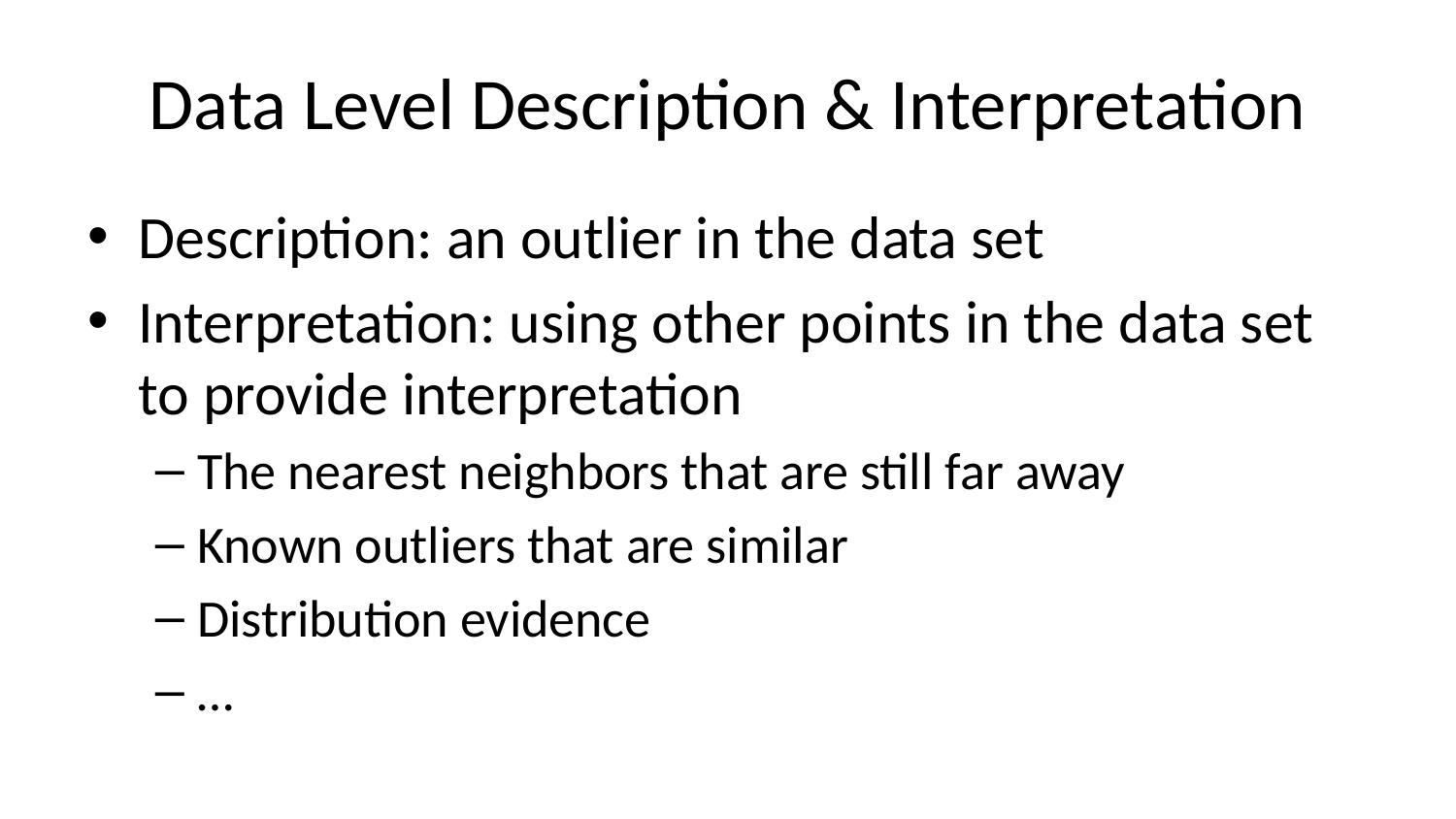

# Data Level Description & Interpretation
Description: an outlier in the data set
Interpretation: using other points in the data set to provide interpretation
The nearest neighbors that are still far away
Known outliers that are similar
Distribution evidence
…